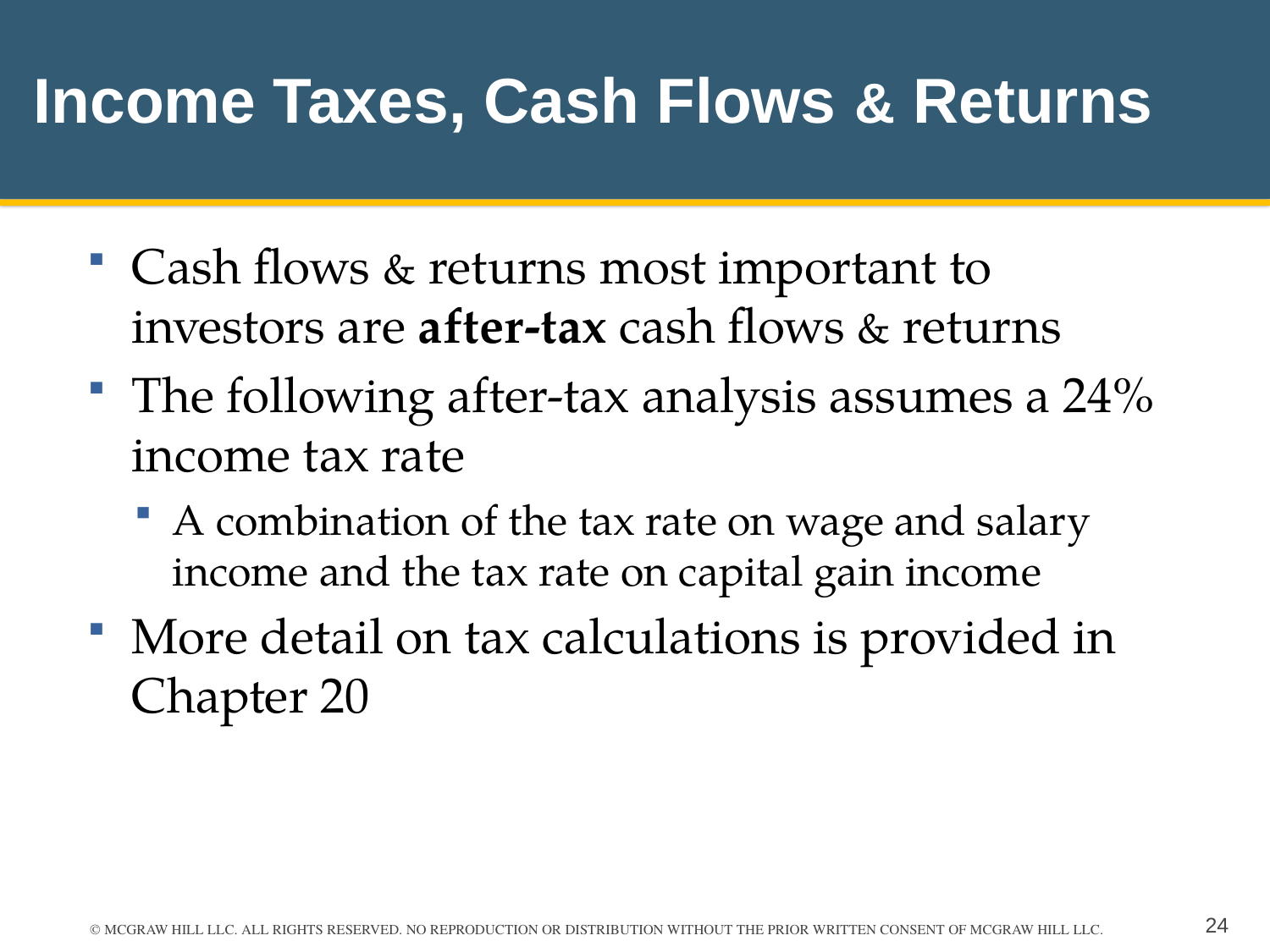

# Income Taxes, Cash Flows & Returns
Cash flows & returns most important to investors are after-tax cash flows & returns
The following after-tax analysis assumes a 24%  income tax rate
A combination of the tax rate on wage and salary income and the tax rate on capital gain income
More detail on tax calculations is provided in Chapter 20
© MCGRAW HILL LLC. ALL RIGHTS RESERVED. NO REPRODUCTION OR DISTRIBUTION WITHOUT THE PRIOR WRITTEN CONSENT OF MCGRAW HILL LLC.
24